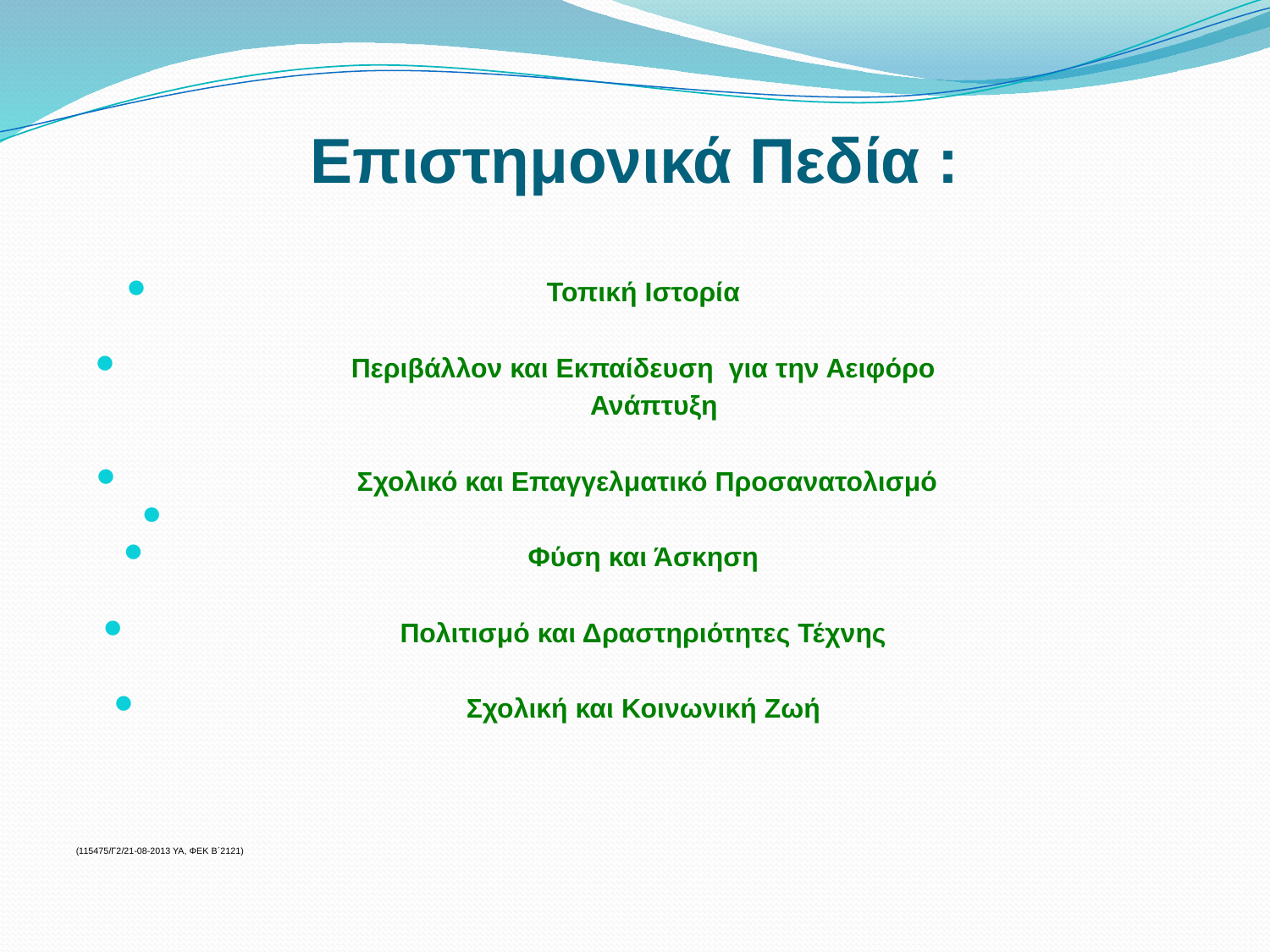

# Επιστημονικά Πεδία :
Τοπική Ιστορία

Περιβάλλον και Εκπαίδευση  για την Αειφόρο
      Ανάπτυξη

Σχολικό και Επαγγελματικό Προσανατολισμό

Φύση και Άσκηση

Πολιτισμό και Δραστηριότητες Τέχνης

Σχολική και Κοινωνική Ζωή

(115475/Γ2/21-08-2013 ΥΑ, ΦΕΚ Β΄2121)